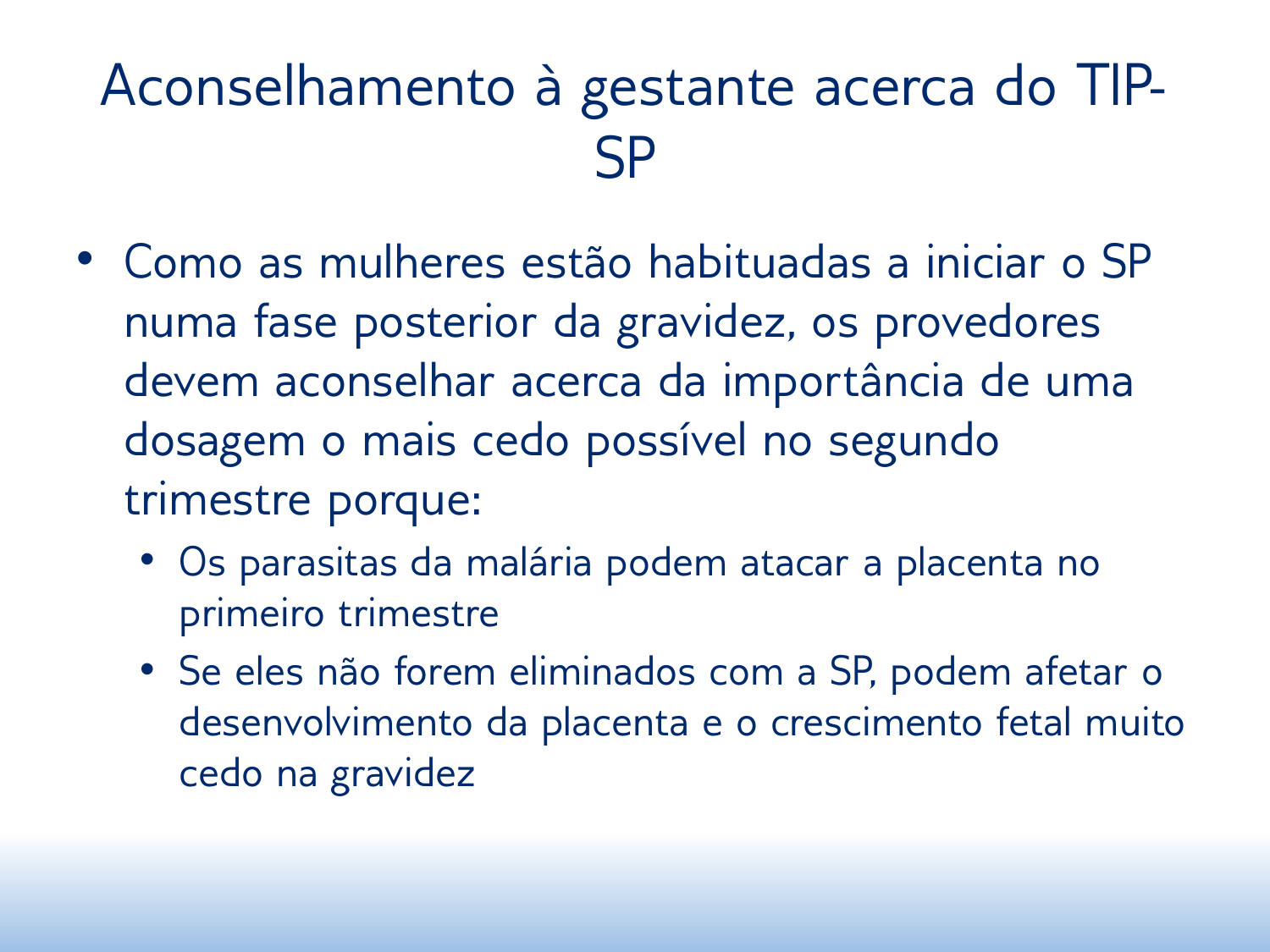

# Aconselhamento à gestante acerca do TIP-SP
Como as mulheres estão habituadas a iniciar o SP numa fase posterior da gravidez, os provedores devem aconselhar acerca da importância de uma dosagem o mais cedo possível no segundo trimestre porque:
Os parasitas da malária podem atacar a placenta no primeiro trimestre
Se eles não forem eliminados com a SP, podem afetar o desenvolvimento da placenta e o crescimento fetal muito cedo na gravidez